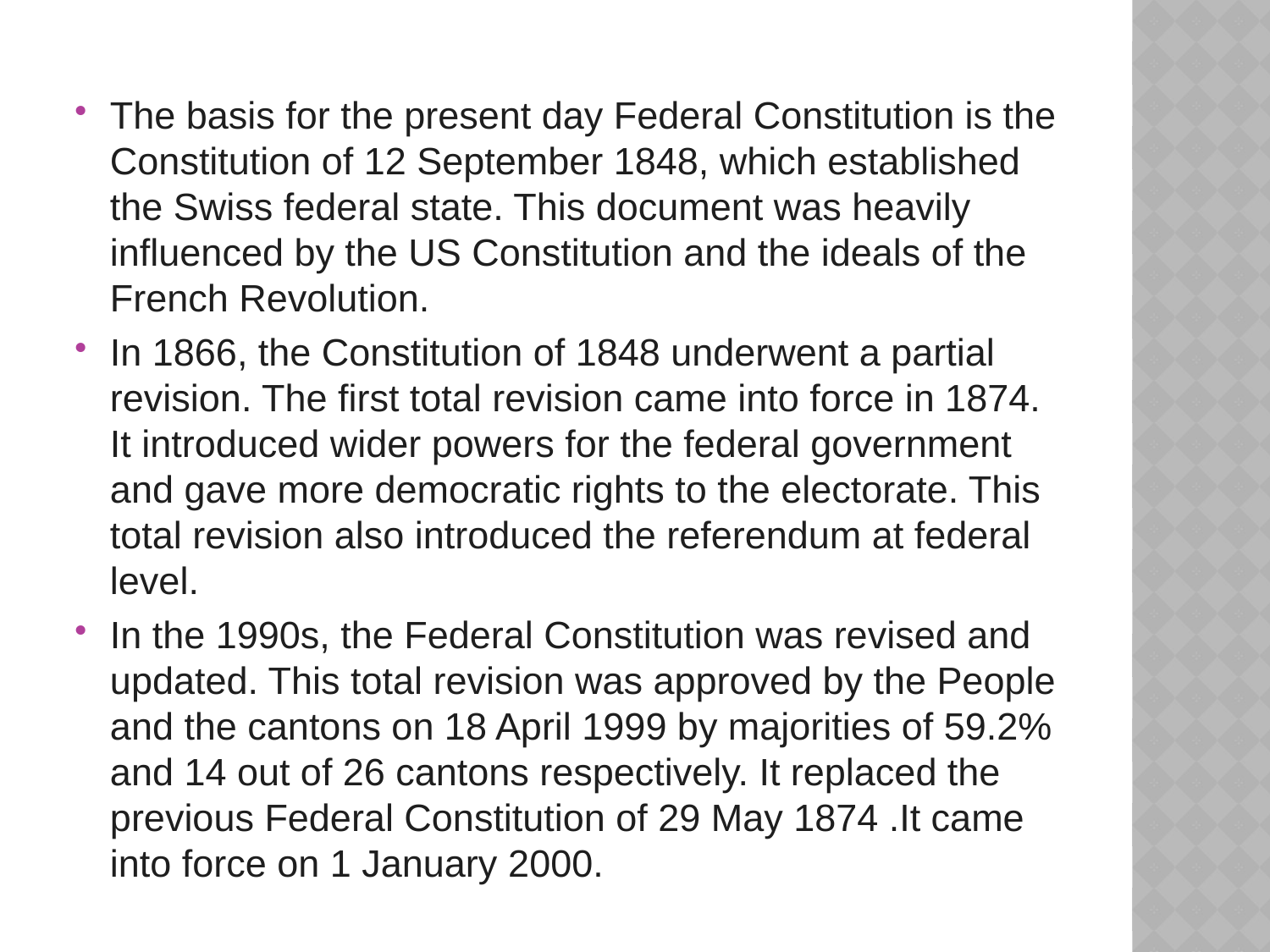

#
The basis for the present day Federal Constitution is the Constitution of 12 September 1848, which established the Swiss federal state. This document was heavily influenced by the US Constitution and the ideals of the French Revolution.
In 1866, the Constitution of 1848 underwent a partial revision. The first total revision came into force in 1874. It introduced wider powers for the federal government and gave more democratic rights to the electorate. This total revision also introduced the referendum at federal level.
In the 1990s, the Federal Constitution was revised and updated. This total revision was approved by the People and the cantons on 18 April 1999 by majorities of 59.2% and 14 out of 26 cantons respectively. It replaced the previous Federal Constitution of 29 May 1874 .It came into force on 1 January 2000.